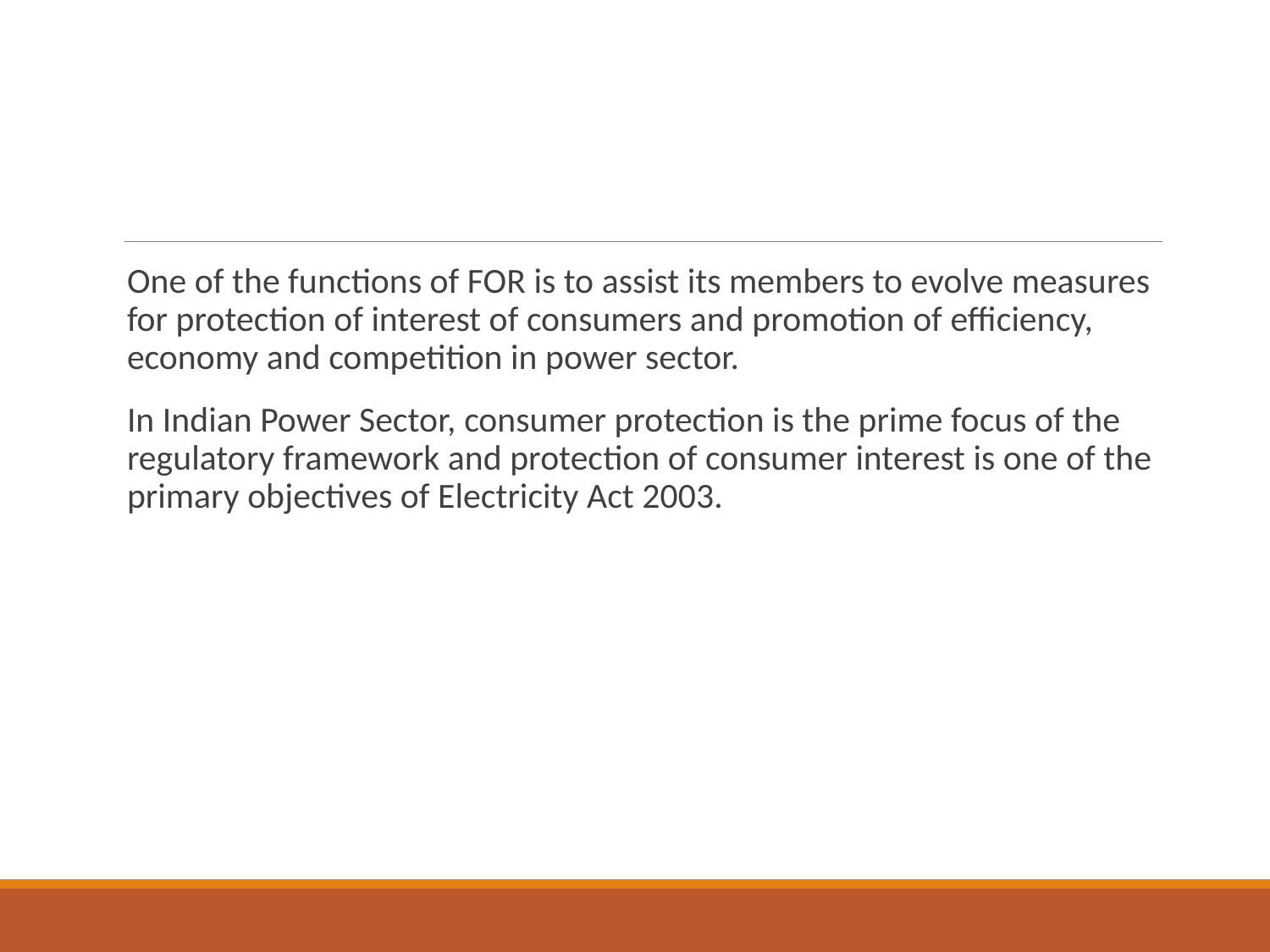

#
One of the functions of FOR is to assist its members to evolve measures for protection of interest of consumers and promotion of efficiency, economy and competition in power sector.
In Indian Power Sector, consumer protection is the prime focus of the regulatory framework and protection of consumer interest is one of the primary objectives of Electricity Act 2003.